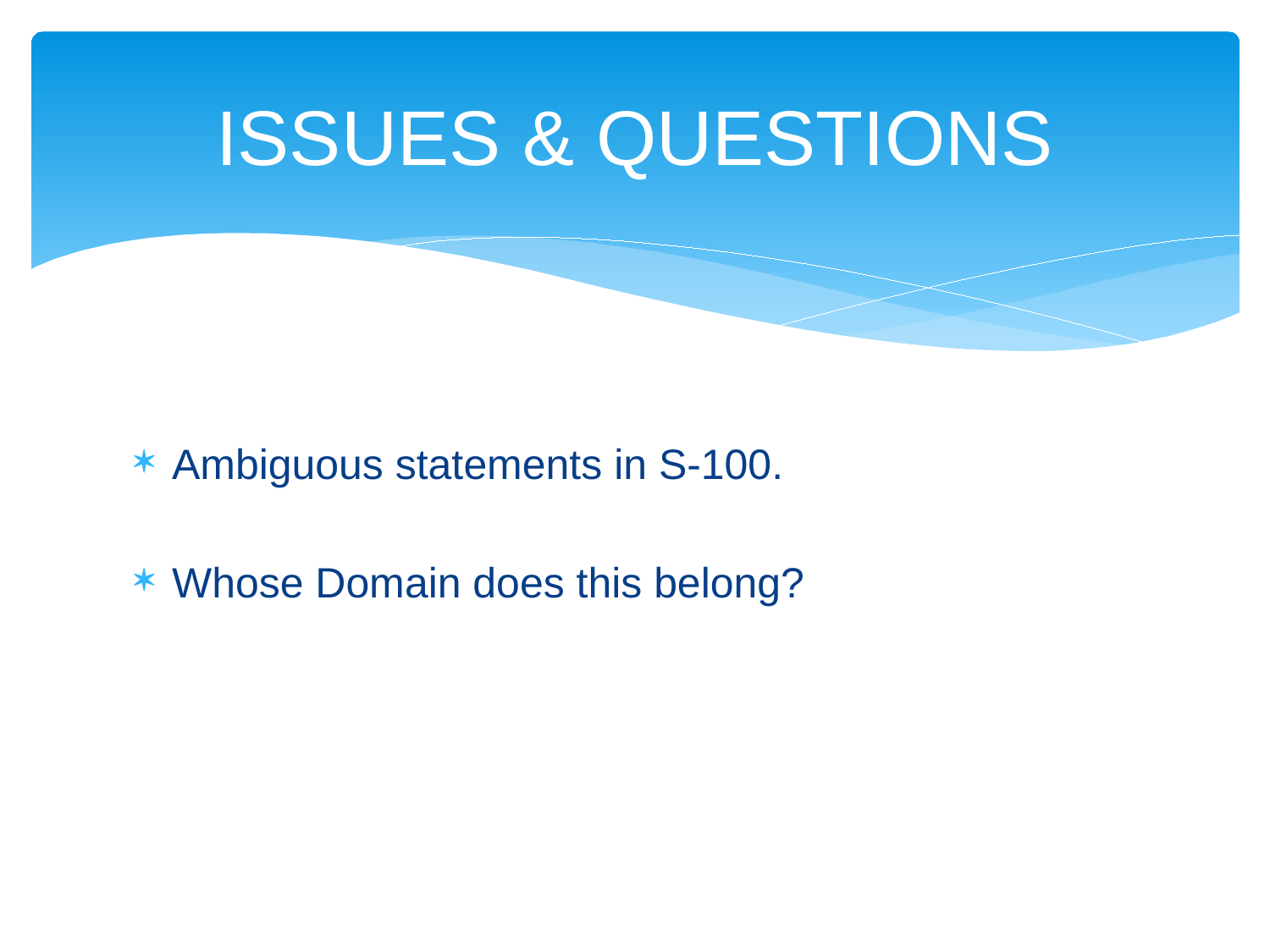

# ISSUES & QUESTIONS

Ambiguous statements in S-100.

Whose Domain does this belong?